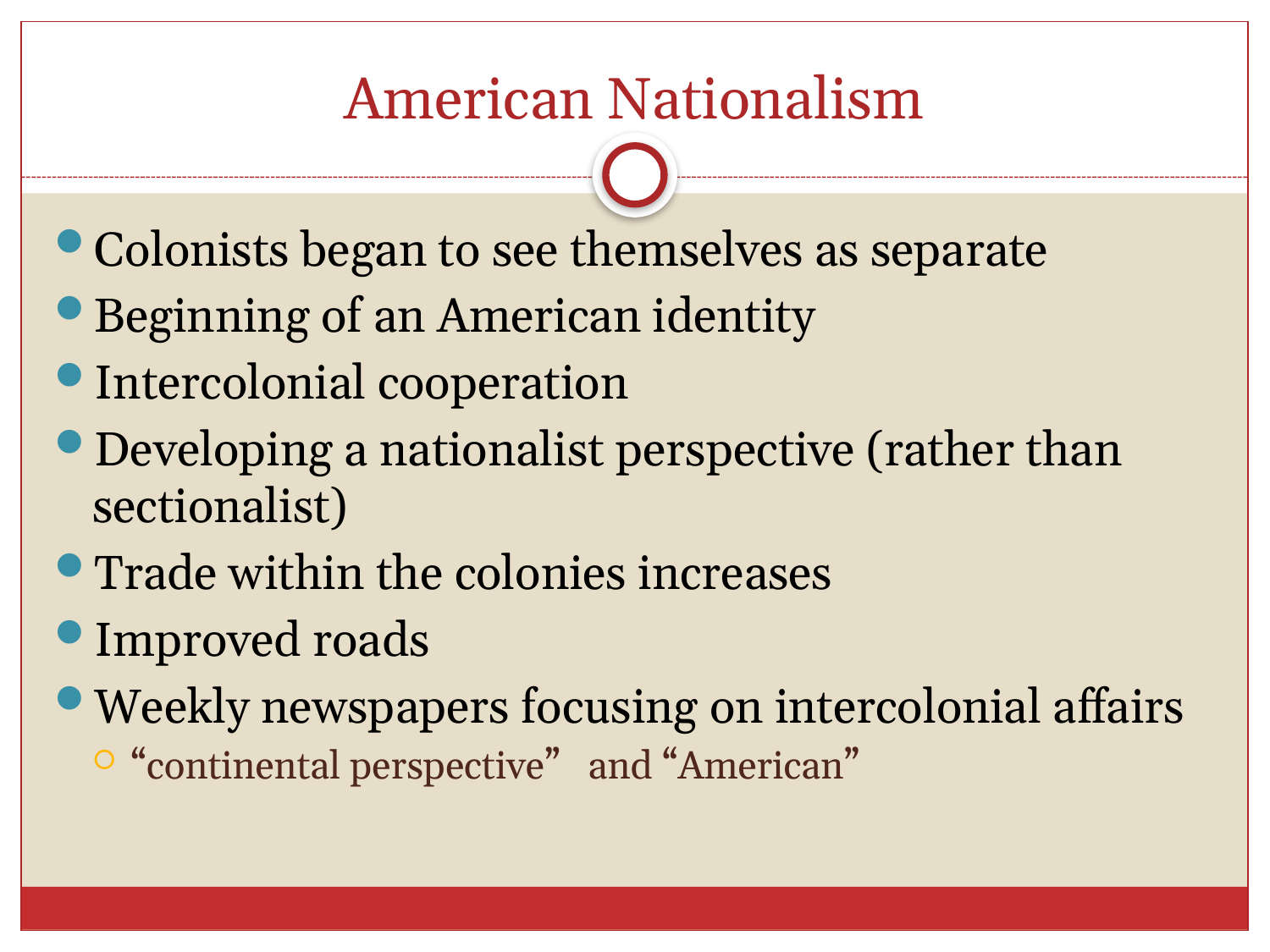

# American Nationalism
Colonists began to see themselves as separate
Beginning of an American identity
Intercolonial cooperation
Developing a nationalist perspective (rather than sectionalist)
Trade within the colonies increases
Improved roads
Weekly newspapers focusing on intercolonial affairs
“continental perspective”   and “American”